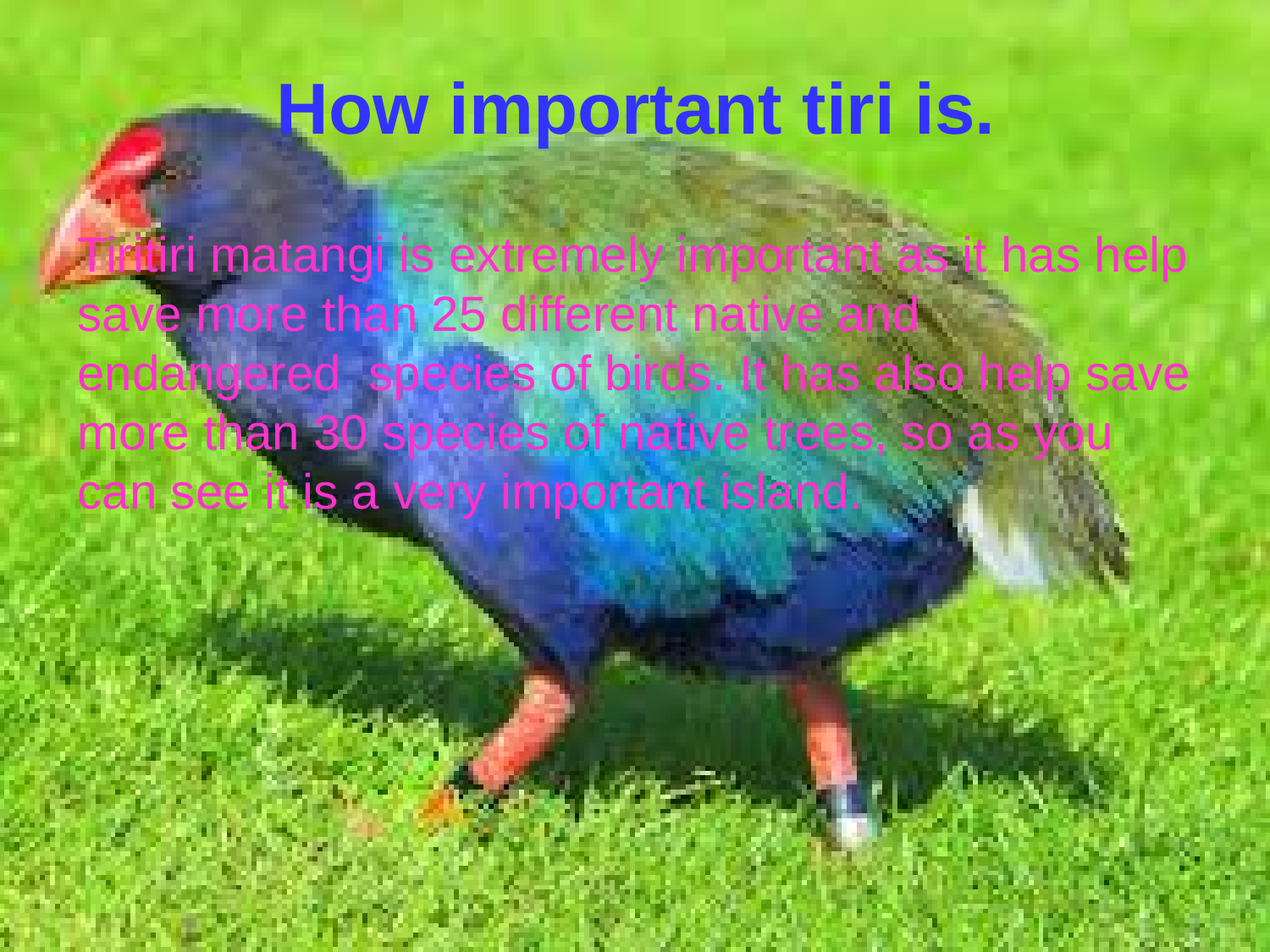

# How important tiri is.
Tiritiri matangi is extremely important as it has help save more than 25 different native and endangered  species of birds. It has also help save more than 30 species of native trees, so as you can see it is a very important island.